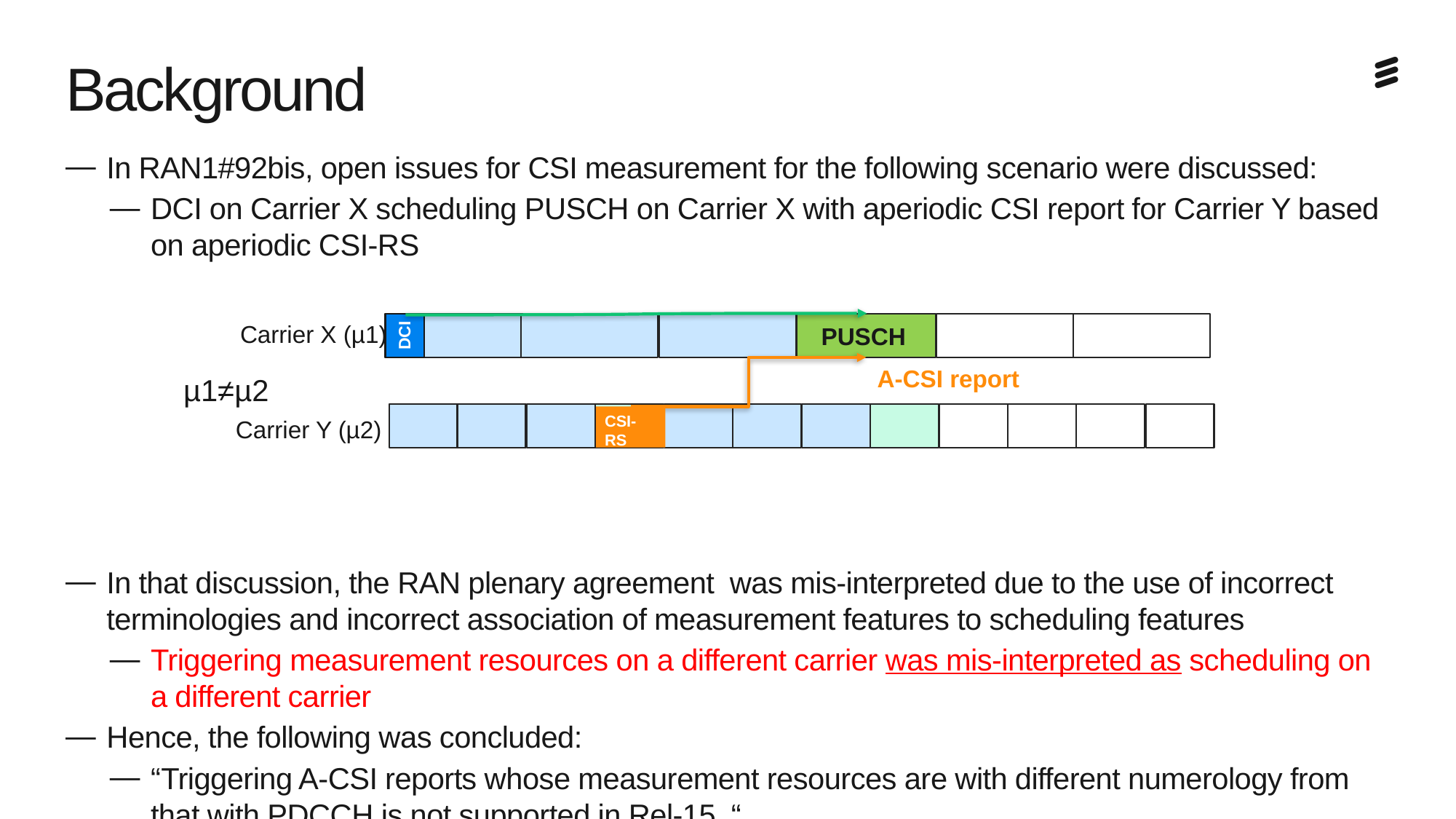

# Background
In RAN1#92bis, open issues for CSI measurement for the following scenario were discussed:
DCI on Carrier X scheduling PUSCH on Carrier X with aperiodic CSI report for Carrier Y based on aperiodic CSI-RS

In that discussion, the RAN plenary agreement  was mis-interpreted due to the use of incorrect terminologies and incorrect association of measurement features to scheduling features
Triggering measurement resources on a different carrier was mis-interpreted as scheduling on a different carrier
Hence, the following was concluded:
“Triggering A-CSI reports whose measurement resources are with different numerology from that with PDCCH is not supported in Rel-15. “

UL

DCI
PUSCH
Carrier X (µ1)
A-CSI report
µ1≠µ2

CSI-RS
Carrier Y (µ2)